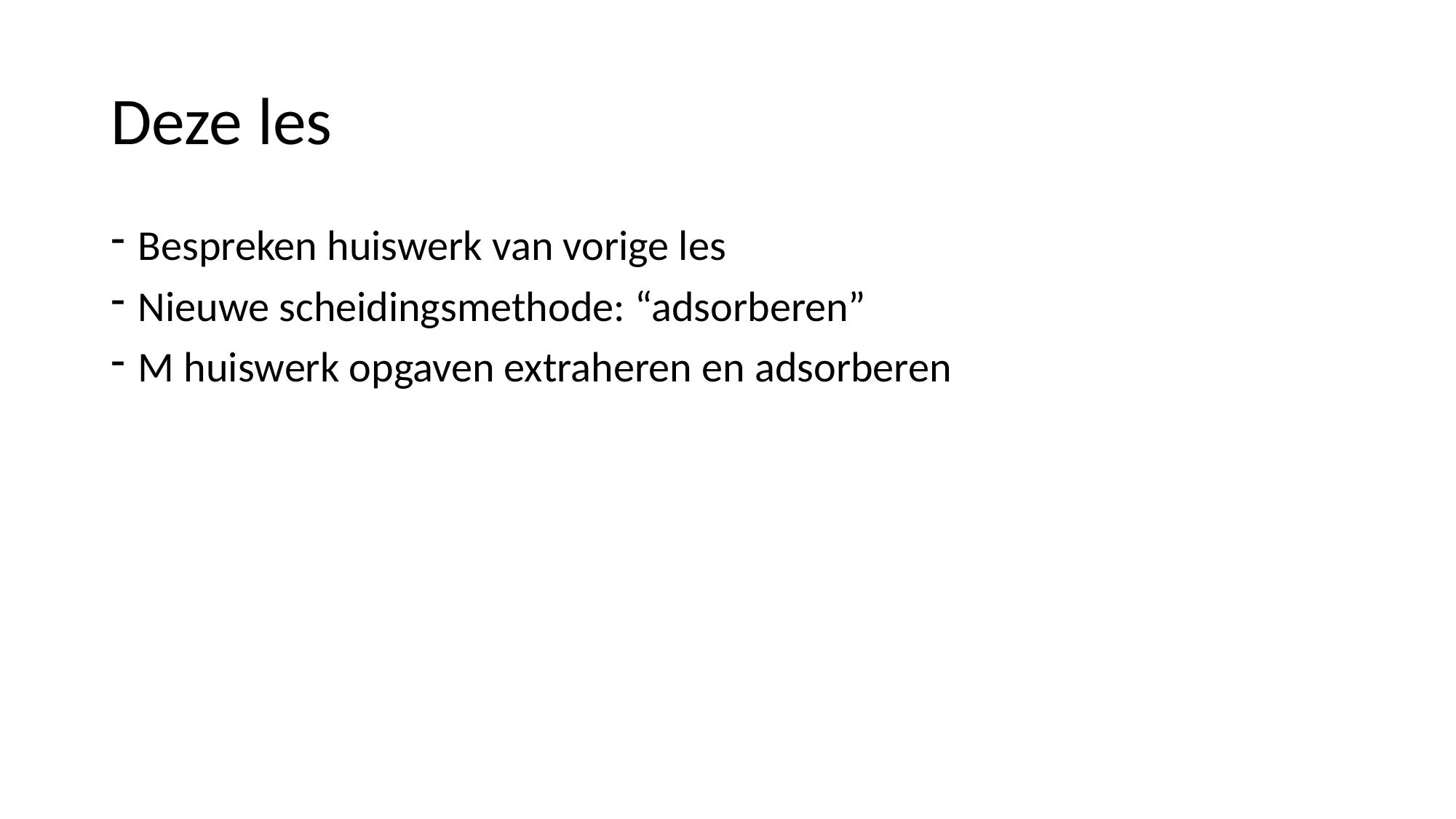

# Deze les
Bespreken huiswerk van vorige les
Nieuwe scheidingsmethode: “adsorberen”
M huiswerk opgaven extraheren en adsorberen